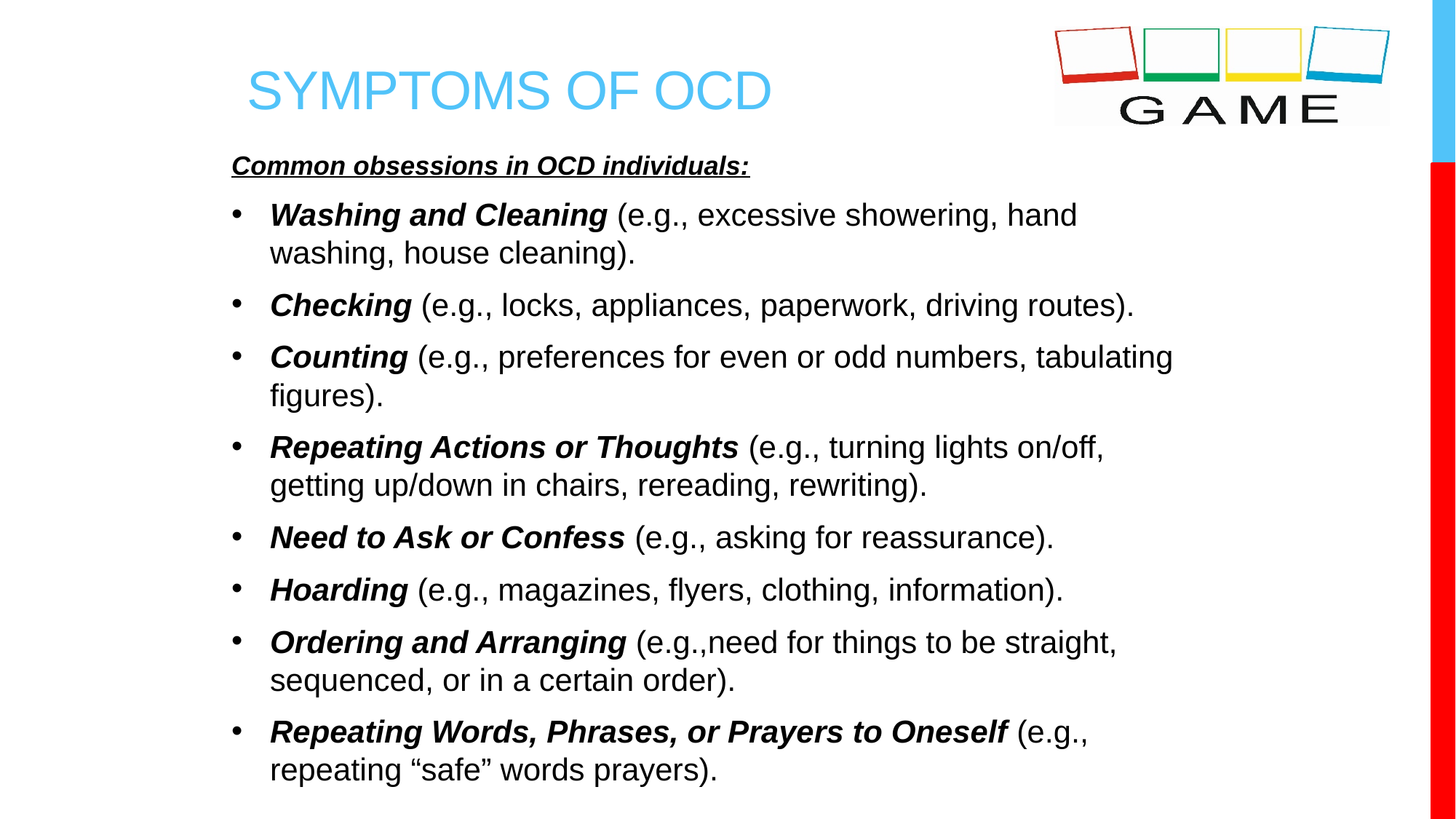

# Symptoms of ocd
Common obsessions in OCD individuals:
Washing and Cleaning (e.g., excessive showering, hand washing, house cleaning).
Checking (e.g., locks, appliances, paperwork, driving routes).
Counting (e.g., preferences for even or odd numbers, tabulating figures).
Repeating Actions or Thoughts (e.g., turning lights on/off, getting up/down in chairs, rereading, rewriting).
Need to Ask or Confess (e.g., asking for reassurance).
Hoarding (e.g., magazines, flyers, clothing, information).
Ordering and Arranging (e.g.,need for things to be straight, sequenced, or in a certain order).
Repeating Words, Phrases, or Prayers to Oneself (e.g., repeating “safe” words prayers).